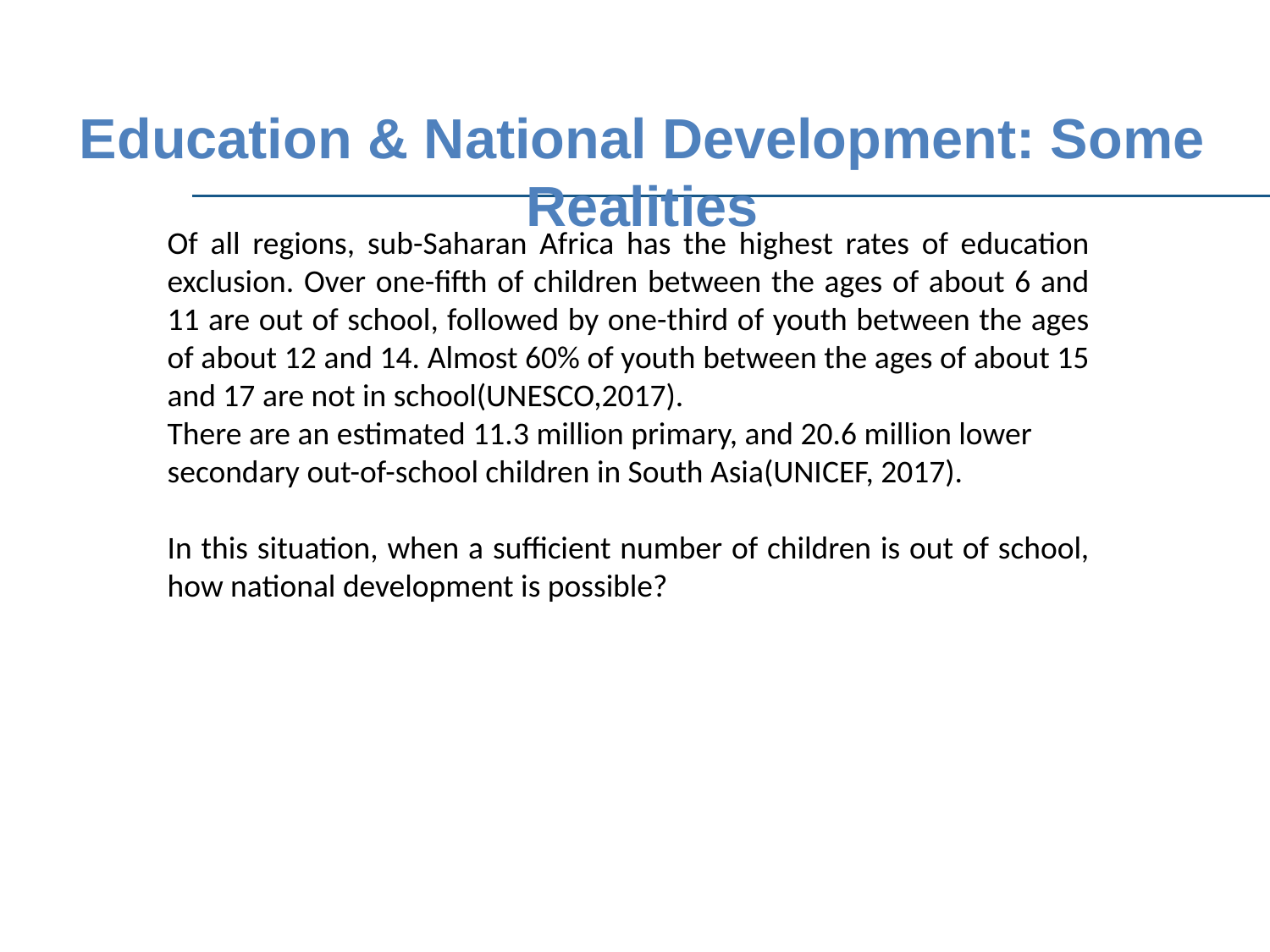

Education & National Development: Some Realities
Of all regions, sub-Saharan Africa has the highest rates of education exclusion. Over one-fifth of children between the ages of about 6 and 11 are out of school, followed by one-third of youth between the ages of about 12 and 14. Almost 60% of youth between the ages of about 15 and 17 are not in school(UNESCO,2017).
There are an estimated 11.3 million primary, and 20.6 million lower secondary out-of-school children in South Asia(UNICEF, 2017).

In this situation, when a sufficient number of children is out of school, how national development is possible?